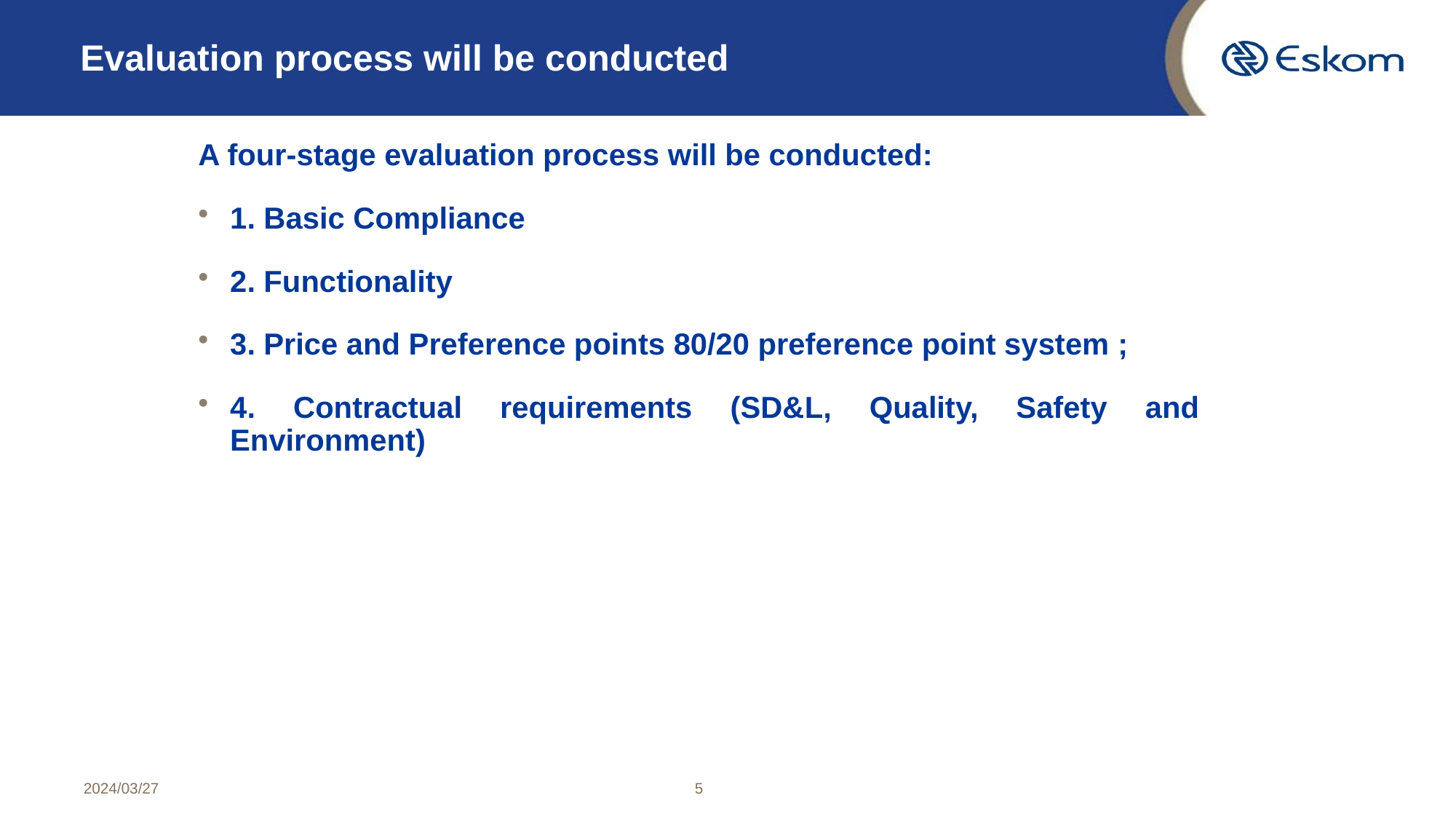

# Evaluation process will be conducted
A four-stage evaluation process will be conducted:
1. Basic Compliance
2. Functionality
3. Price and Preference points 80/20 preference point system ;
4. Contractual requirements (SD&L, Quality, Safety and Environment)

2024/03/27
5